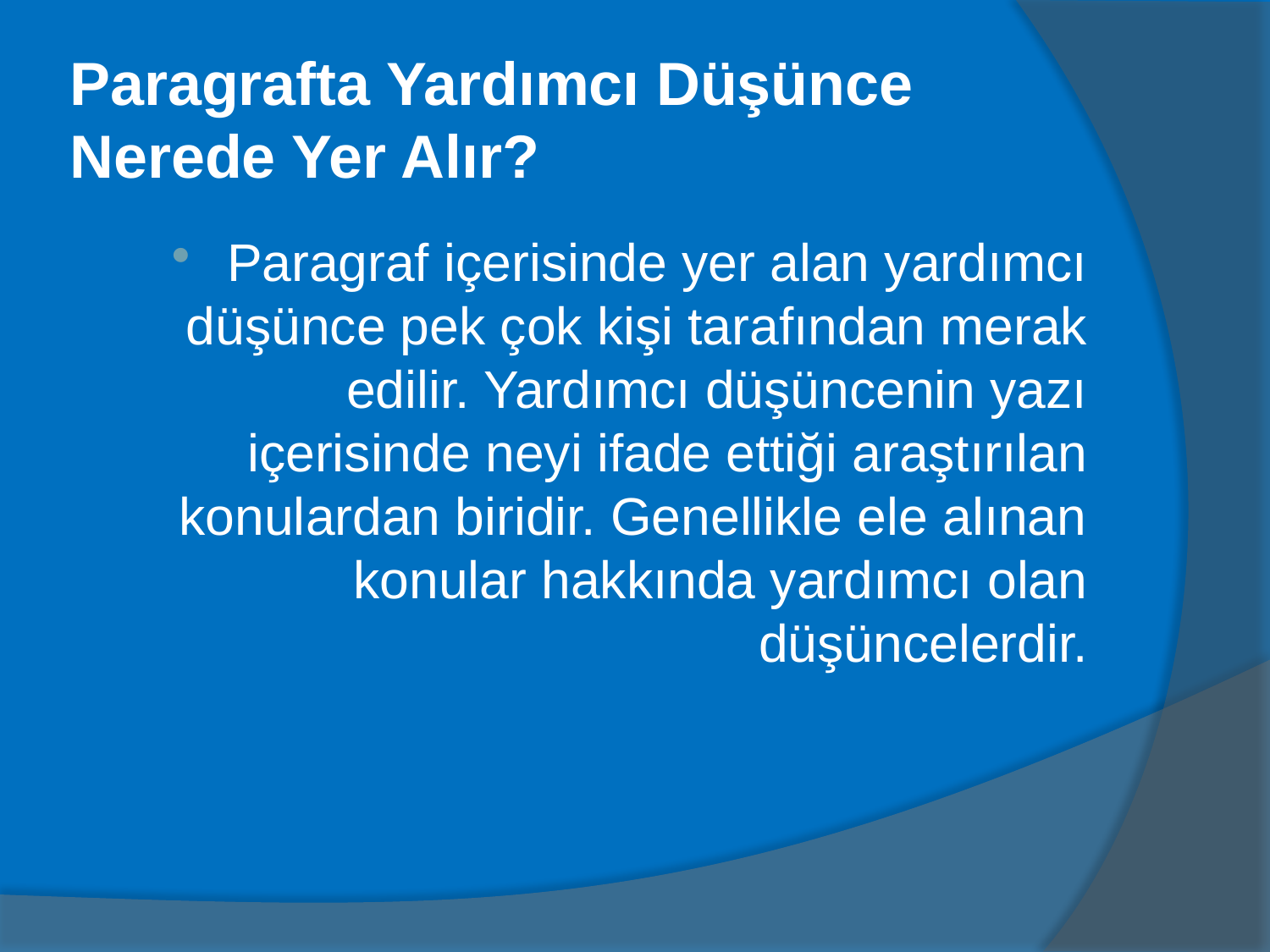

# Paragrafta Yardımcı Düşünce Nerede Yer Alır?
Paragraf içerisinde yer alan yardımcı düşünce pek çok kişi tarafından merak edilir. Yardımcı düşüncenin yazı içerisinde neyi ifade ettiği araştırılan konulardan biridir. Genellikle ele alınan konular hakkında yardımcı olan düşüncelerdir.